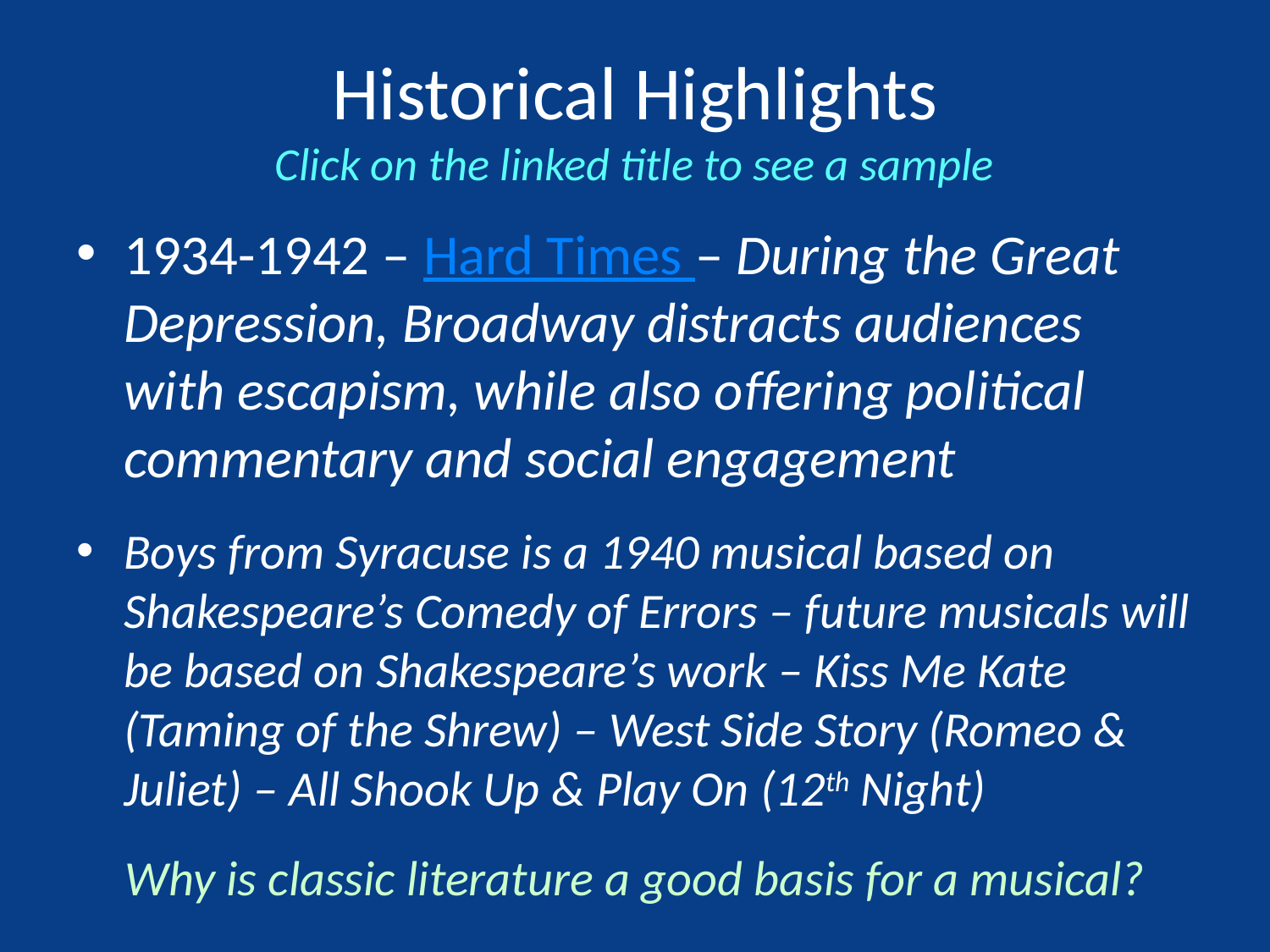

# Historical Highlights Click on the linked title to see a sample
1934-1942 – Hard Times – During the Great Depression, Broadway distracts audiences with escapism, while also offering political commentary and social engagement
Boys from Syracuse is a 1940 musical based on Shakespeare’s Comedy of Errors – future musicals will be based on Shakespeare’s work – Kiss Me Kate (Taming of the Shrew) – West Side Story (Romeo & Juliet) – All Shook Up & Play On (12th Night)
Why is classic literature a good basis for a musical?